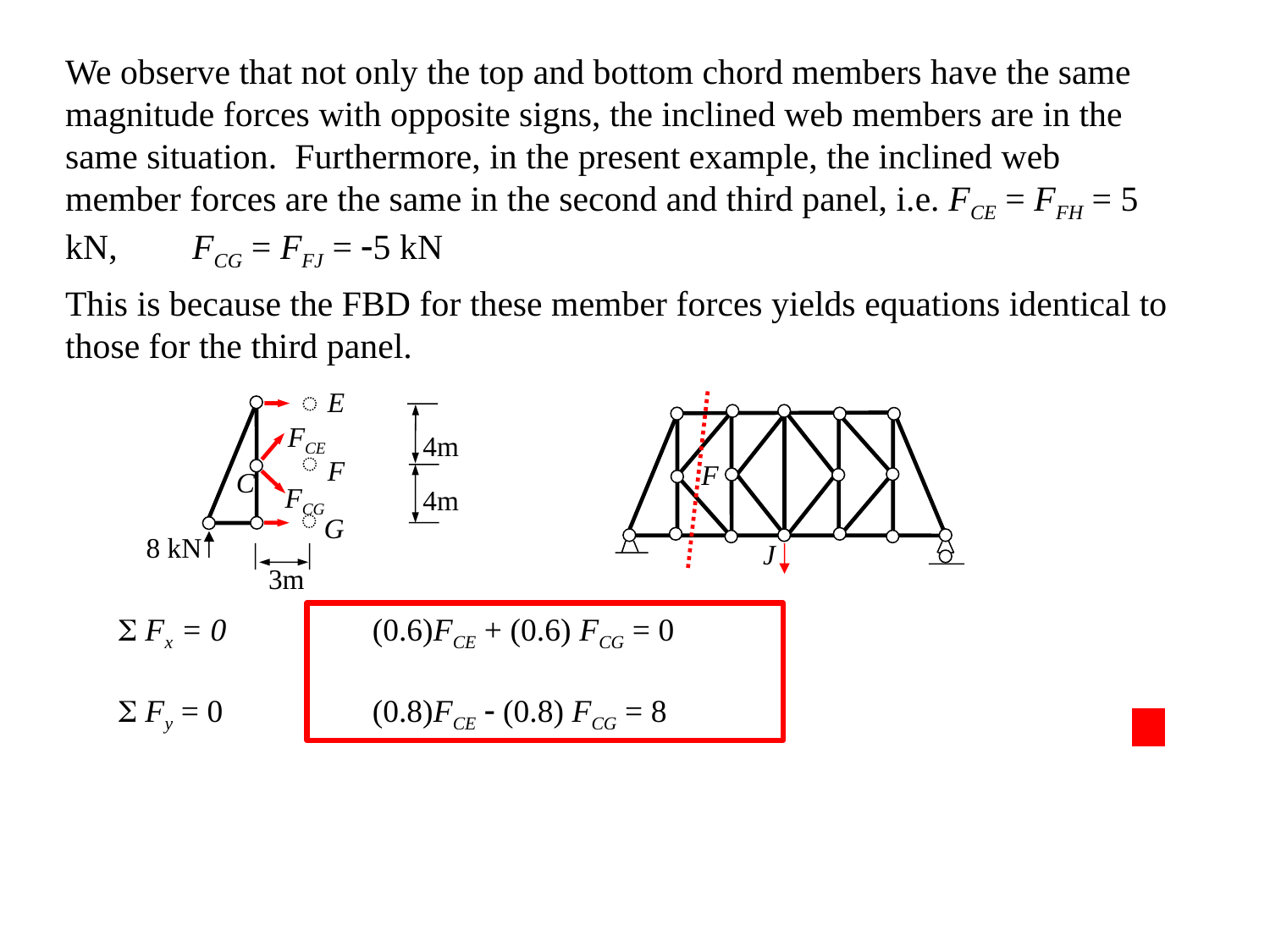

We observe that not only the top and bottom chord members have the same magnitude forces with opposite signs, the inclined web members are in the same situation.  Furthermore, in the present example, the inclined web member forces are the same in the second and third panel, i.e. FCE = FFH = 5 kN,	FCG = FFJ = −5 kN
This is because the FBD for these member forces yields equations identical to those for the third panel.
E

FCE

4m

F
F

C

FCG

4m
G

8 kN

J

3m

Σ Fx = 0		(0.6)FCE + (0.6) FCG = 0
Σ Fy = 0		(0.8)FCE − (0.8) FCG = 8